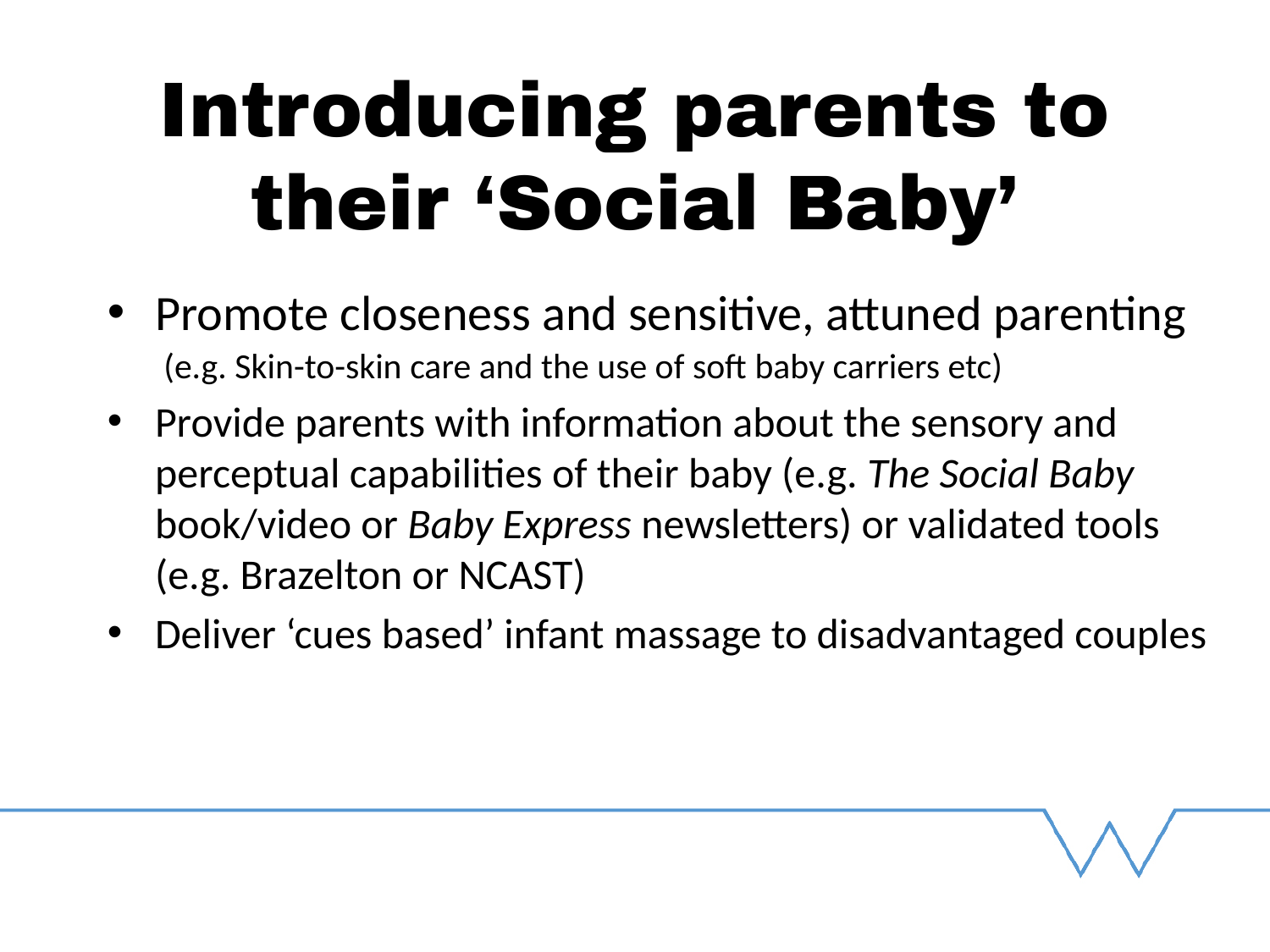

# Introducing parents to their ‘Social Baby’

Promote closeness and sensitive, attuned parenting
       (e.g. Skin-to-skin care and the use of soft baby carriers etc)
Provide parents with information about the sensory and perceptual capabilities of their baby (e.g. The Social Baby book/video or Baby Express newsletters) or validated tools (e.g. Brazelton or NCAST)
Deliver ‘cues based’ infant massage to disadvantaged couples